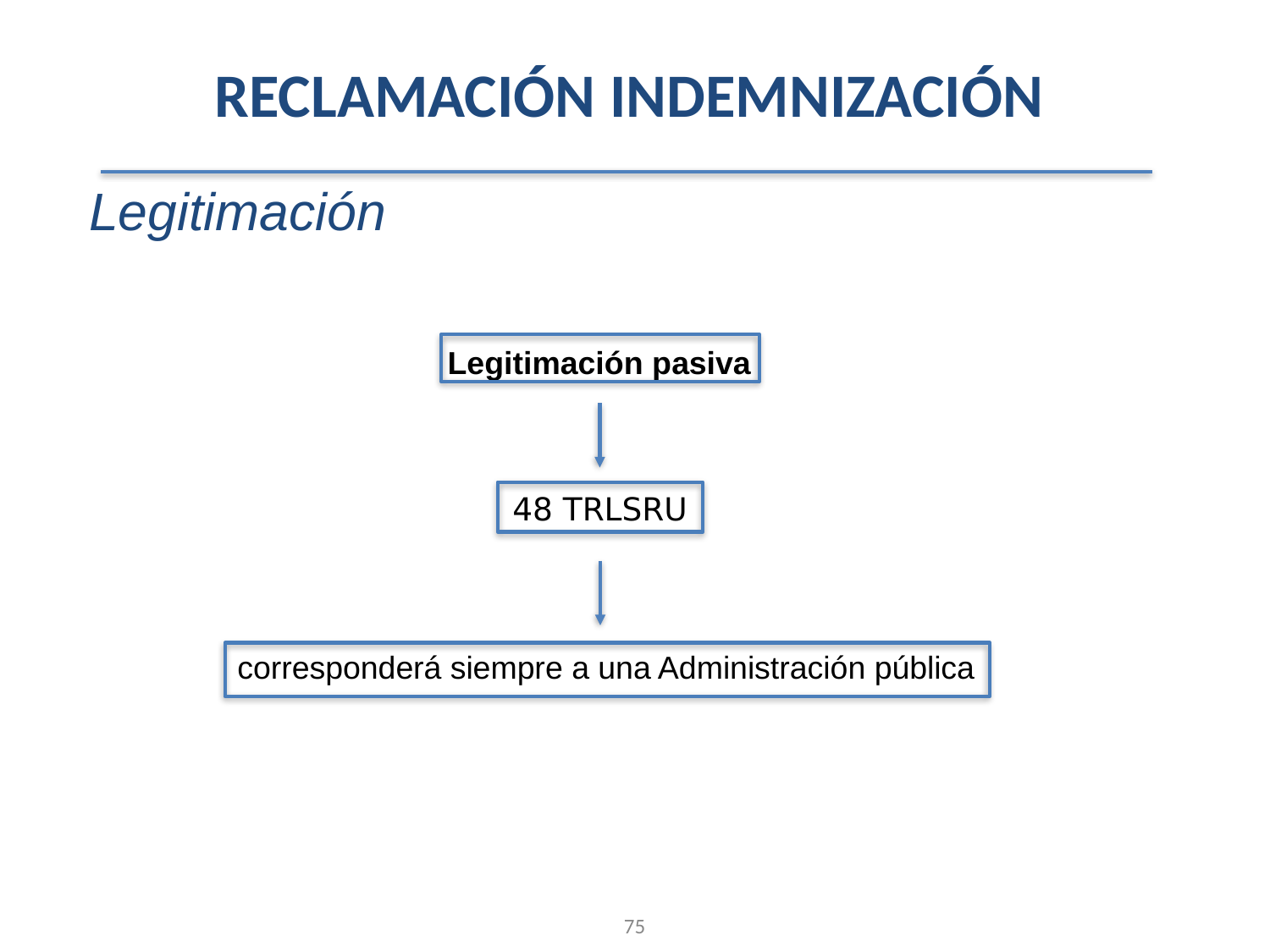

RECLAMACIÓN INDEMNIZACIÓN
Legitimación

Legitimación pasiva

48 TRLSRU

corresponderá siempre a una Administración pública

75